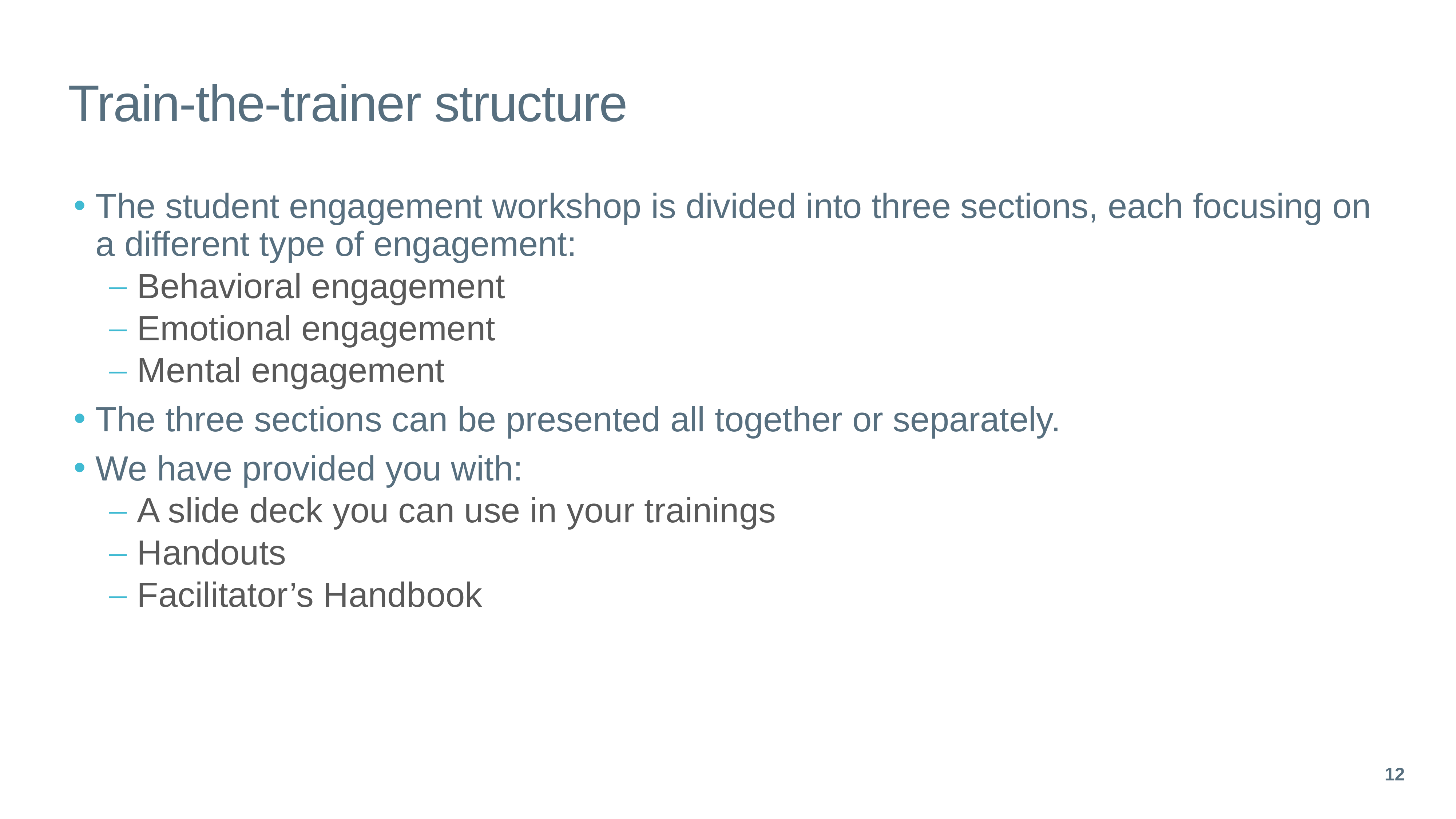

# Train-the-trainer structure
The student engagement workshop is divided into three sections, each focusing on a different type of engagement:
Behavioral engagement
Emotional engagement
Mental engagement
The three sections can be presented all together or separately.
We have provided you with:
A slide deck you can use in your trainings
Handouts
Facilitator’s Handbook
12